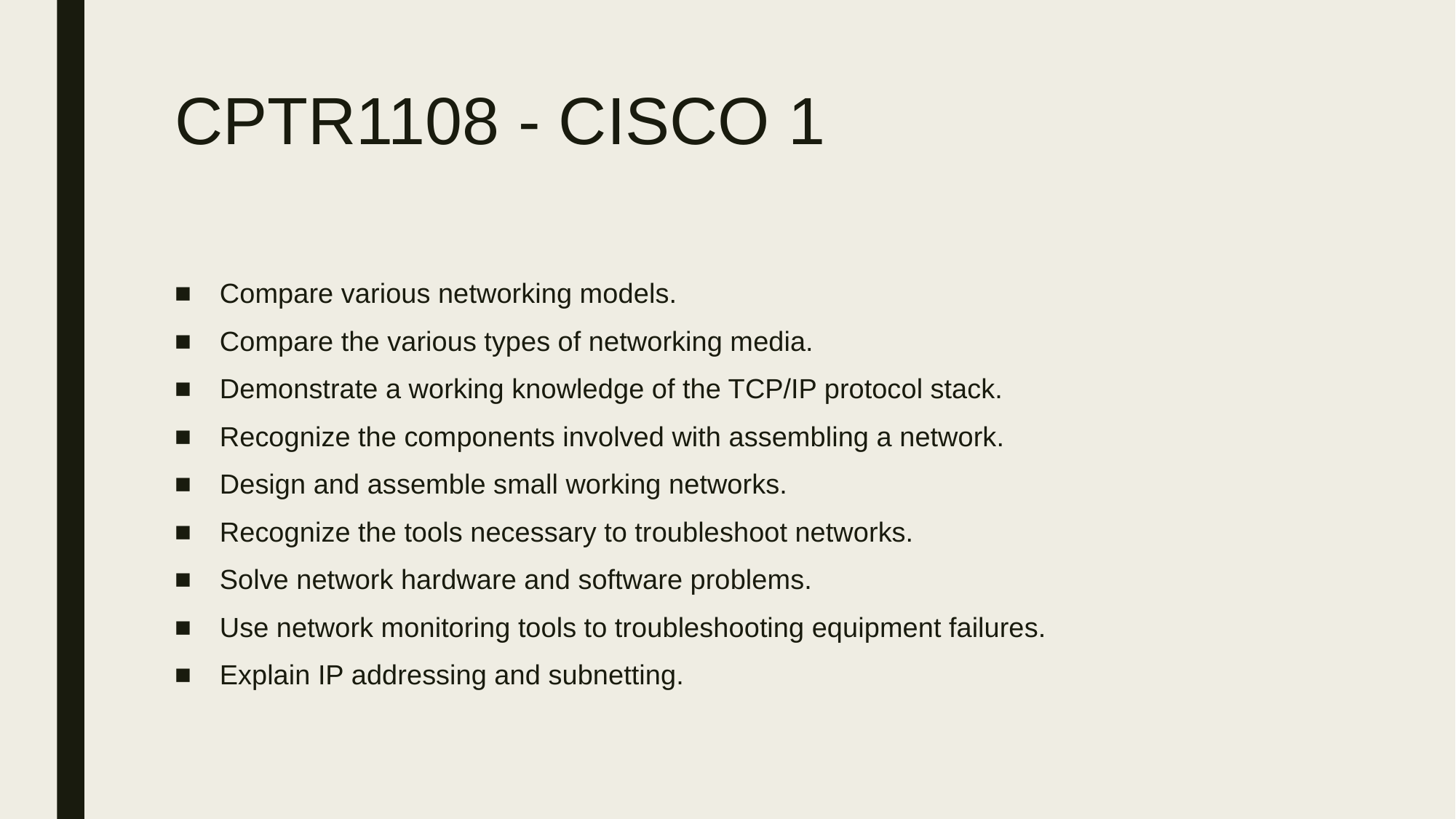

# CPTR1108 - CISCO 1
Compare various networking models.
Compare the various types of networking media.
Demonstrate a working knowledge of the TCP/IP protocol stack.
Recognize the components involved with assembling a network.
Design and assemble small working networks.
Recognize the tools necessary to troubleshoot networks.
Solve network hardware and software problems.
Use network monitoring tools to troubleshooting equipment failures.
Explain IP addressing and subnetting.